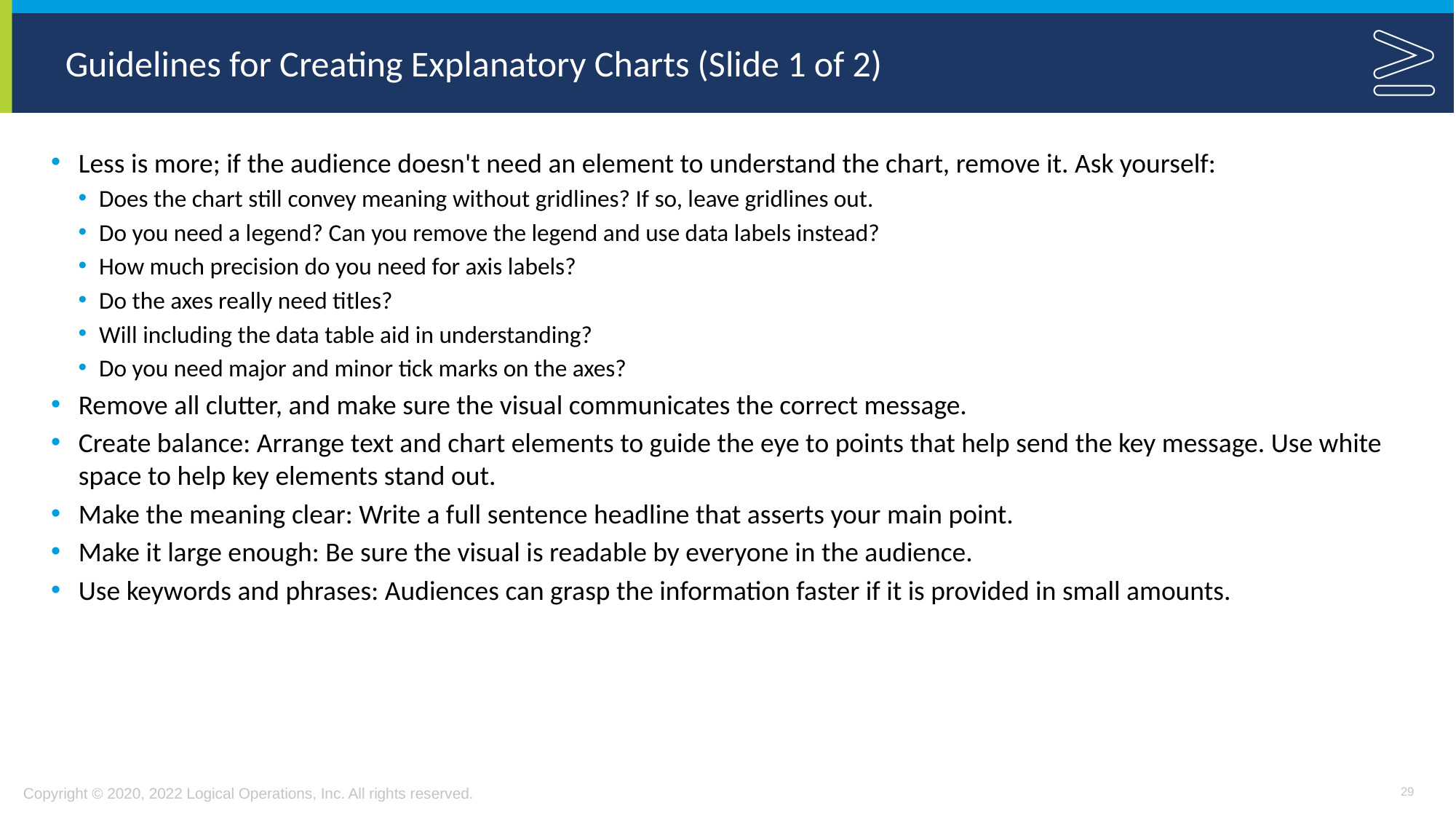

# Guidelines for Creating Explanatory Charts (Slide 1 of 2)
Less is more; if the audience doesn't need an element to understand the chart, remove it. Ask yourself:
Does the chart still convey meaning without gridlines? If so, leave gridlines out.
Do you need a legend? Can you remove the legend and use data labels instead?
How much precision do you need for axis labels?
Do the axes really need titles?
Will including the data table aid in understanding?
Do you need major and minor tick marks on the axes?
Remove all clutter, and make sure the visual communicates the correct message.
Create balance: Arrange text and chart elements to guide the eye to points that help send the key message. Use white space to help key elements stand out.
Make the meaning clear: Write a full sentence headline that asserts your main point.
Make it large enough: Be sure the visual is readable by everyone in the audience.
Use keywords and phrases: Audiences can grasp the information faster if it is provided in small amounts.
29